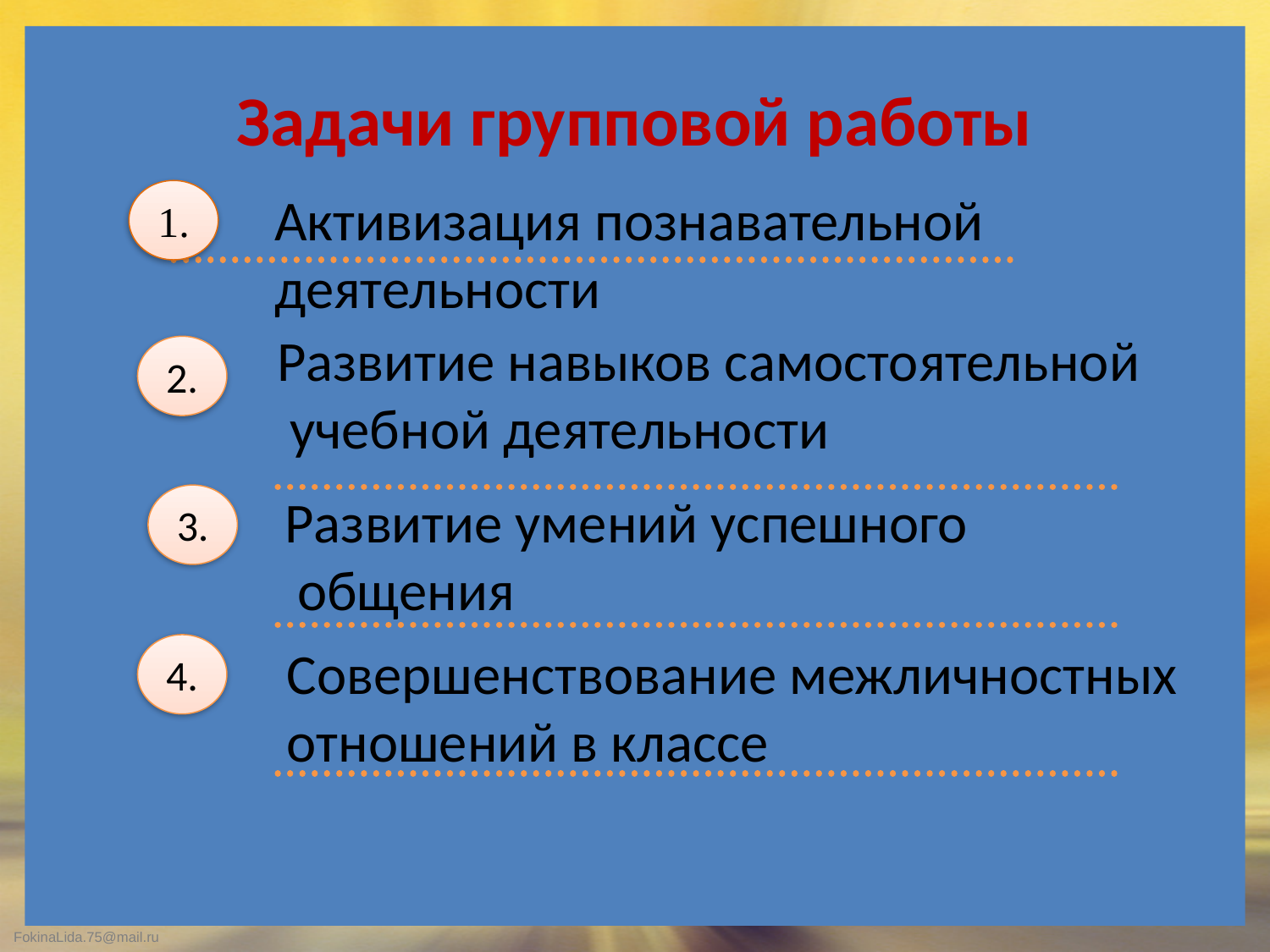

# Задачи групповой работы
Активизация познавательной
деятельности
1.
Развитие навыков самостоятельной
 учебной деятельности
2.
Развитие умений успешного
 общения
3.
Совершенствование межличностных
отношений в классе
4.